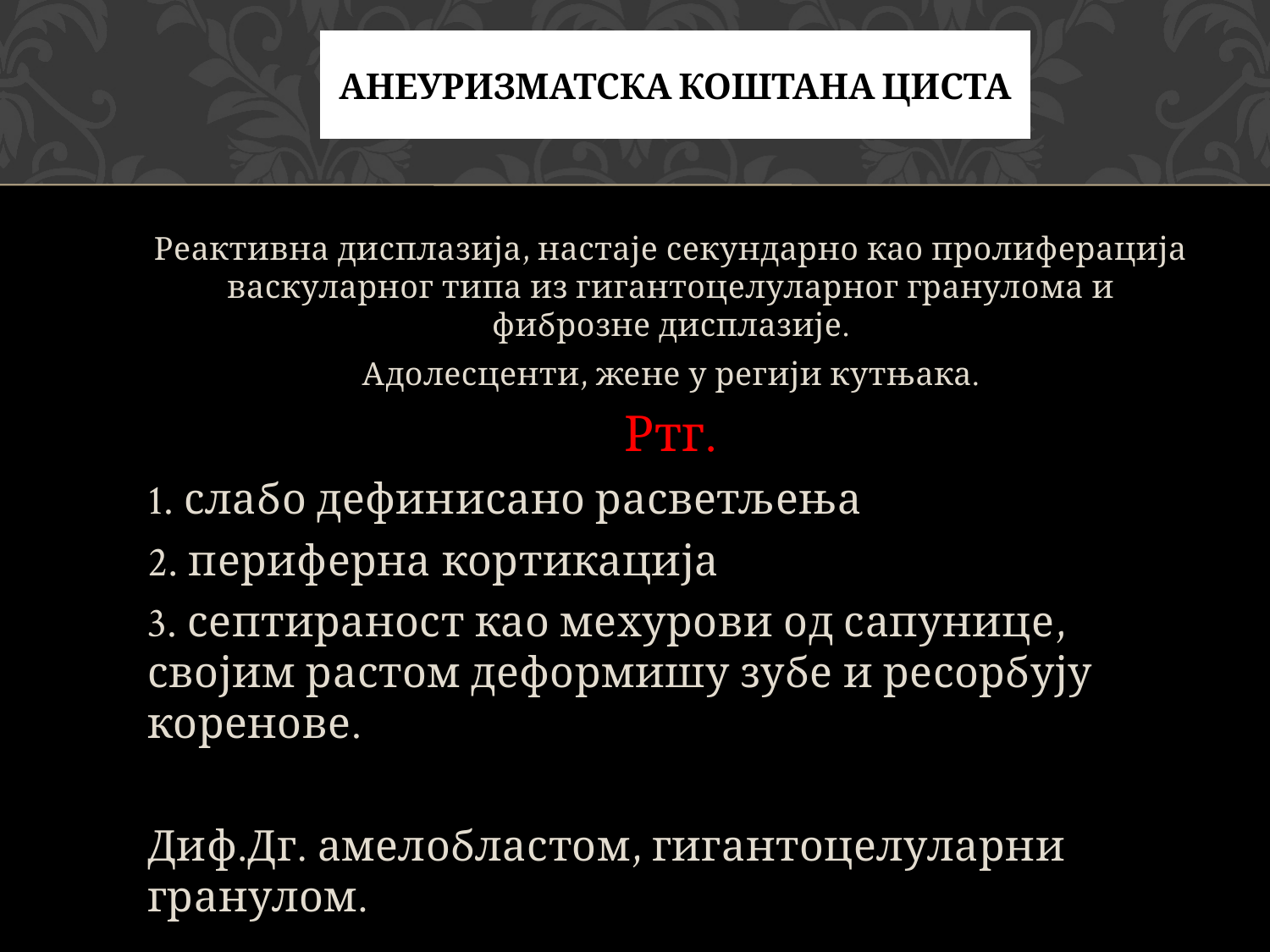

# Анеуризматска коштана циста
Реактивна дисплазија, настаје секундарно као пролиферација васкуларног типа из гигантоцелуларног гранулома и фиброзне дисплазије.
Адолесценти, жене у регији кутњака.
Ртг.
1. слабо дефинисано расветљења
2. периферна кортикација
3. септираност као мехурови од сапунице, својим растом деформишу зубе и ресорбују коренове.

Диф.Дг. амелобластом, гигантоцелуларни гранулом.